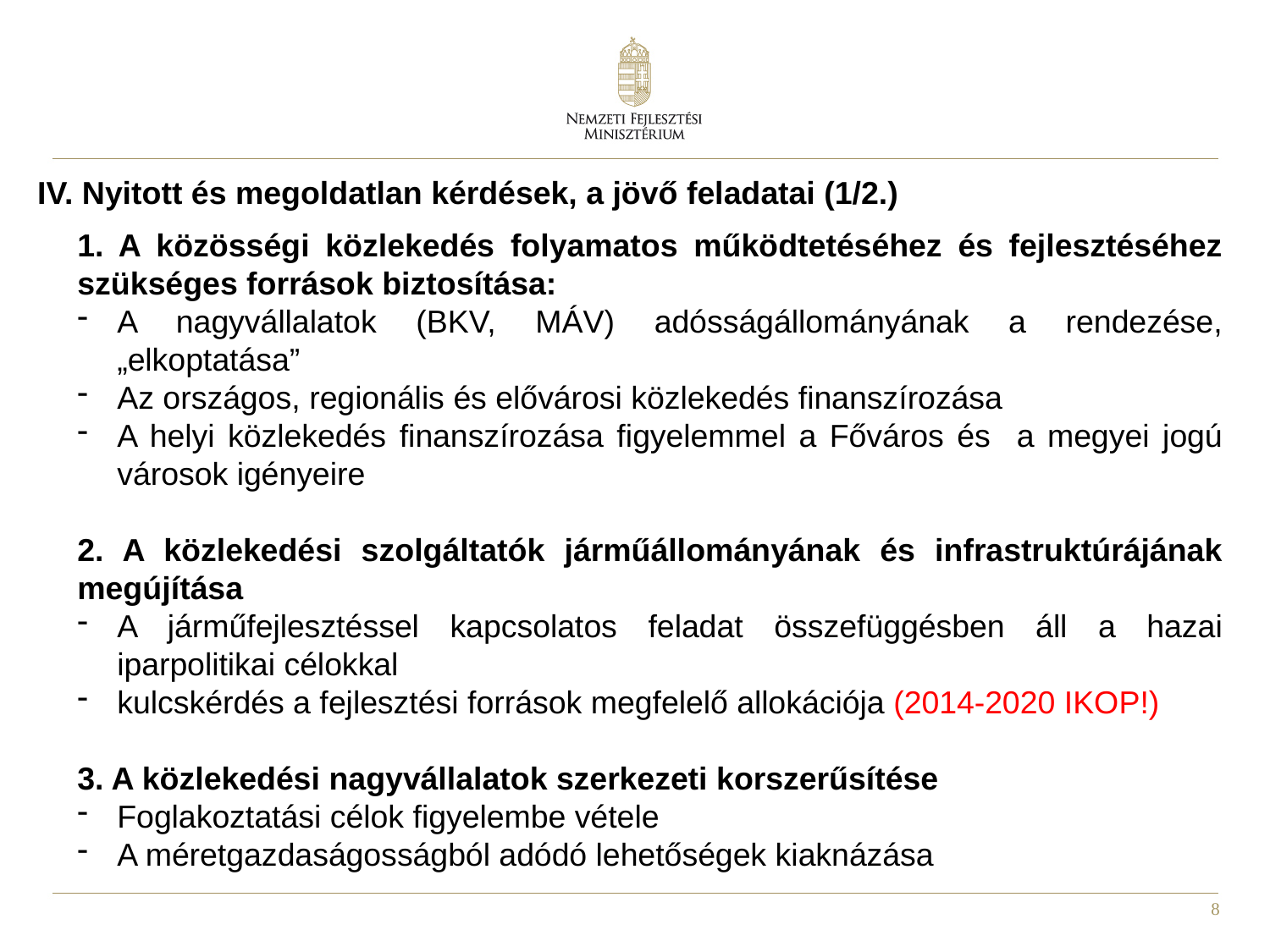

IV. Nyitott és megoldatlan kérdések, a jövő feladatai (1/2.)
1. A közösségi közlekedés folyamatos működtetéséhez és fejlesztéséhez szükséges források biztosítása:
A nagyvállalatok (BKV, MÁV) adósságállományának a rendezése, „elkoptatása”
Az országos, regionális és elővárosi közlekedés finanszírozása
A helyi közlekedés finanszírozása figyelemmel a Főváros és  a megyei jogú városok igényeire

2. A közlekedési szolgáltatók járműállományának és infrastruktúrájának megújítása
A járműfejlesztéssel kapcsolatos feladat összefüggésben áll a hazai iparpolitikai célokkal
kulcskérdés a fejlesztési források megfelelő allokációja (2014-2020 IKOP!)

3. A közlekedési nagyvállalatok szerkezeti korszerűsítése
Foglakoztatási célok figyelembe vétele
A méretgazdaságosságból adódó lehetőségek kiaknázása